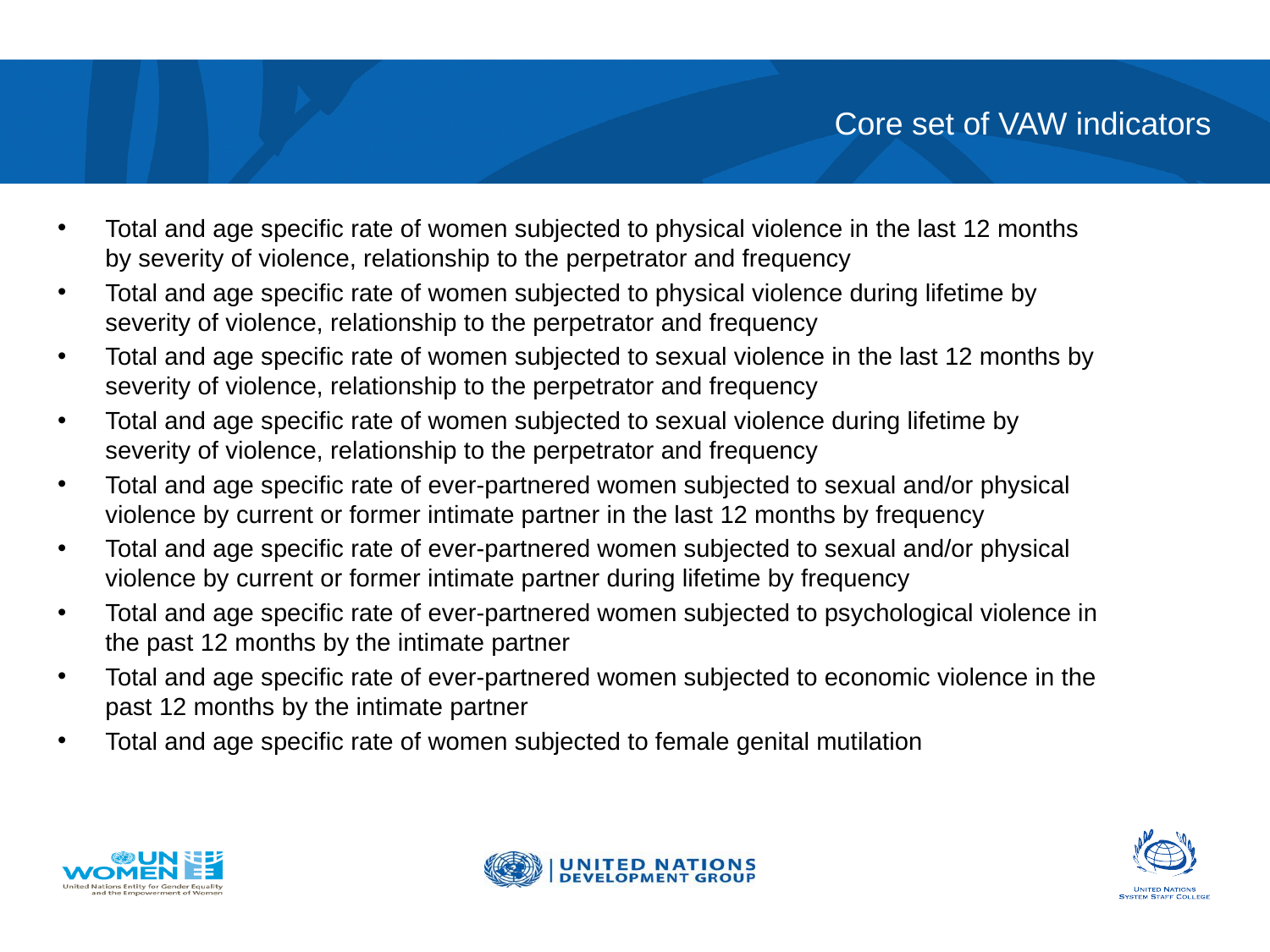

# Core set of VAW indicators
Total and age specific rate of women subjected to physical violence in the last 12 months by severity of violence, relationship to the perpetrator and frequency
Total and age specific rate of women subjected to physical violence during lifetime by severity of violence, relationship to the perpetrator and frequency
Total and age specific rate of women subjected to sexual violence in the last 12 months by severity of violence, relationship to the perpetrator and frequency
Total and age specific rate of women subjected to sexual violence during lifetime by severity of violence, relationship to the perpetrator and frequency
Total and age specific rate of ever-partnered women subjected to sexual and/or physical violence by current or former intimate partner in the last 12 months by frequency
Total and age specific rate of ever-partnered women subjected to sexual and/or physical violence by current or former intimate partner during lifetime by frequency
Total and age specific rate of ever-partnered women subjected to psychological violence in the past 12 months by the intimate partner
Total and age specific rate of ever-partnered women subjected to economic violence in the past 12 months by the intimate partner
Total and age specific rate of women subjected to female genital mutilation